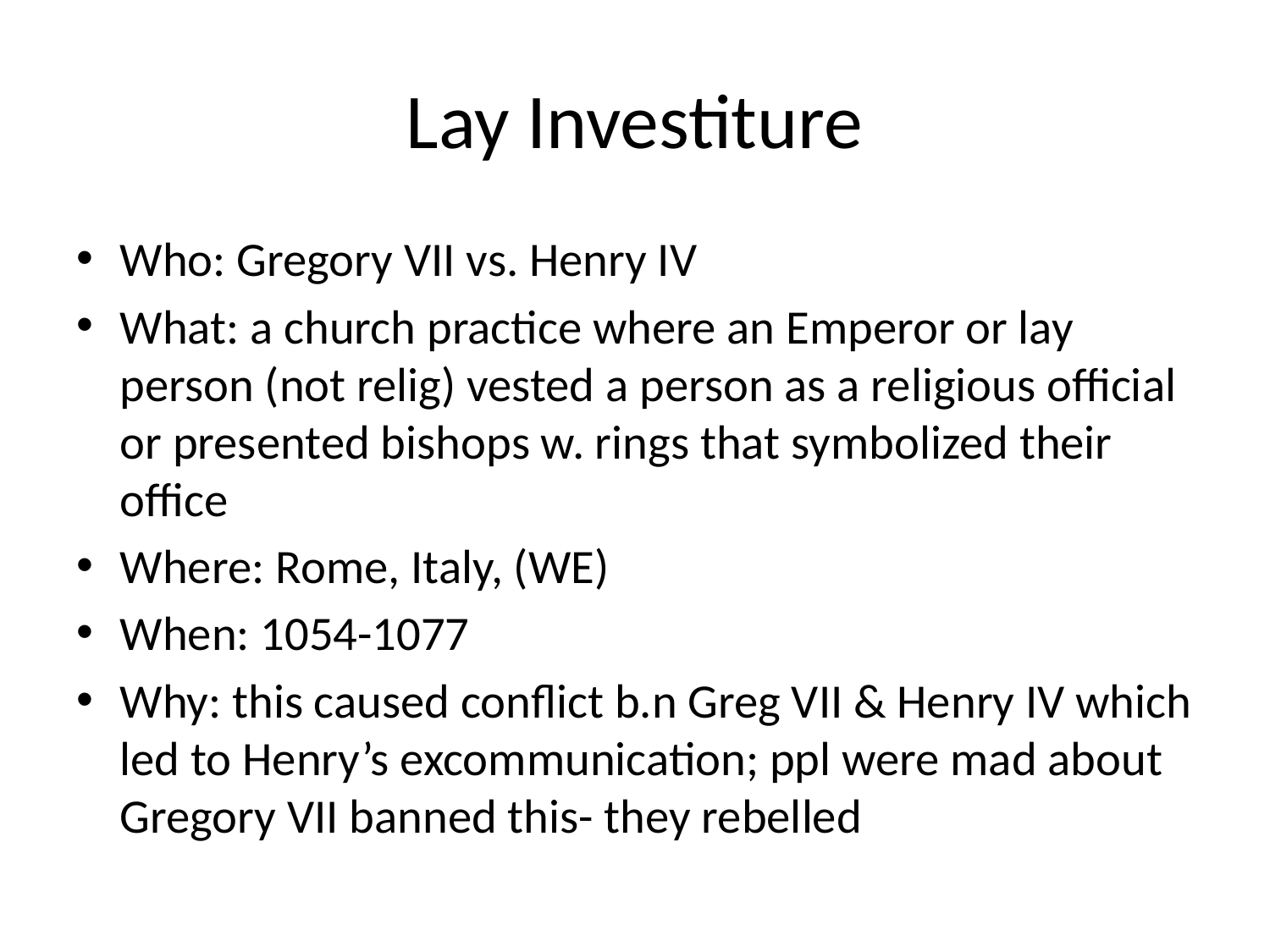

# Lay Investiture
Who: Gregory VII vs. Henry IV
What: a church practice where an Emperor or lay person (not relig) vested a person as a religious official or presented bishops w. rings that symbolized their office
Where: Rome, Italy, (WE)
When: 1054-1077
Why: this caused conflict b.n Greg VII & Henry IV which led to Henry’s excommunication; ppl were mad about Gregory VII banned this- they rebelled